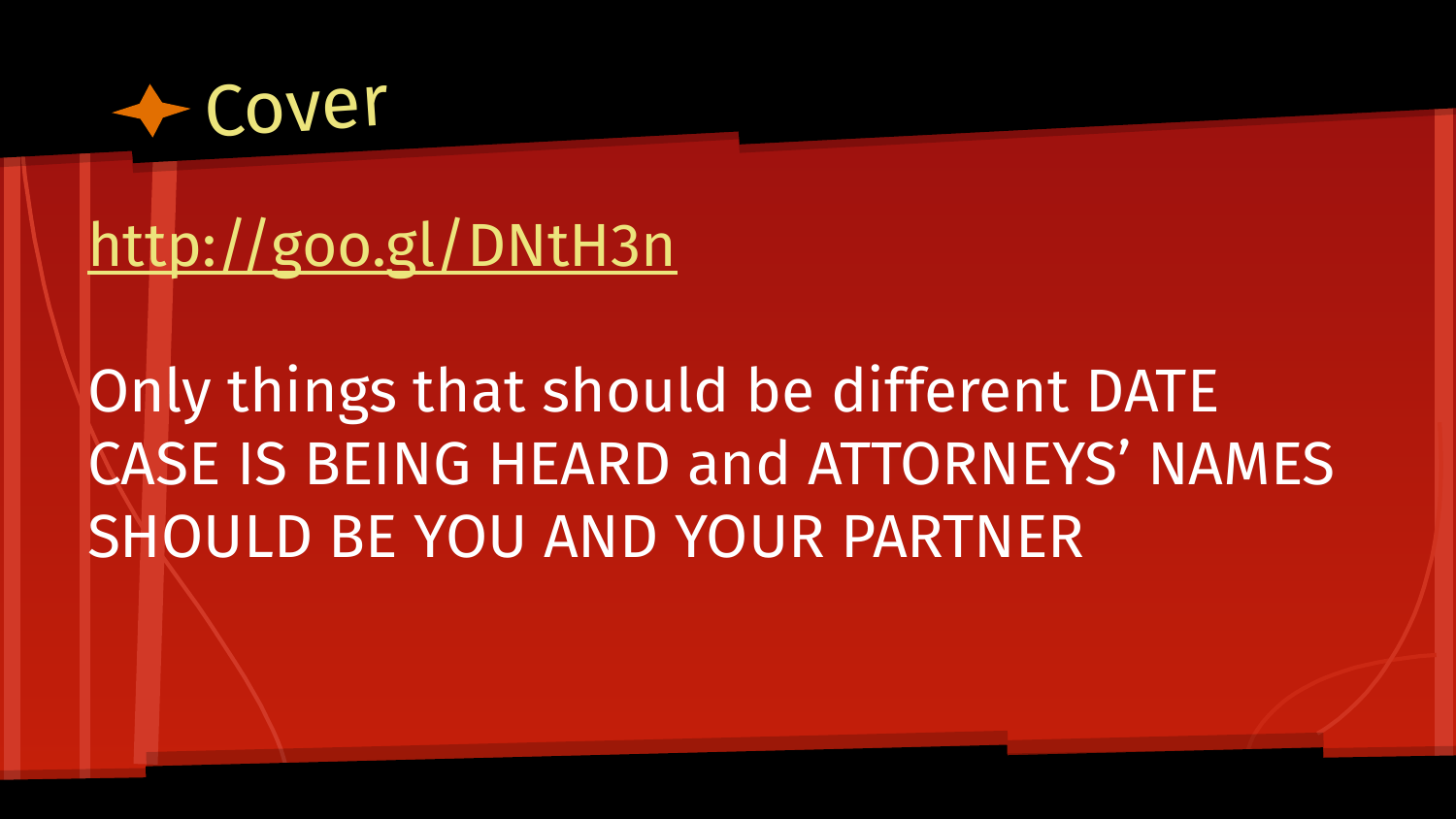

# Cover
http://goo.gl/DNtH3n

Only things that should be different DATE CASE IS BEING HEARD and ATTORNEYS’ NAMES SHOULD BE YOU AND YOUR PARTNER